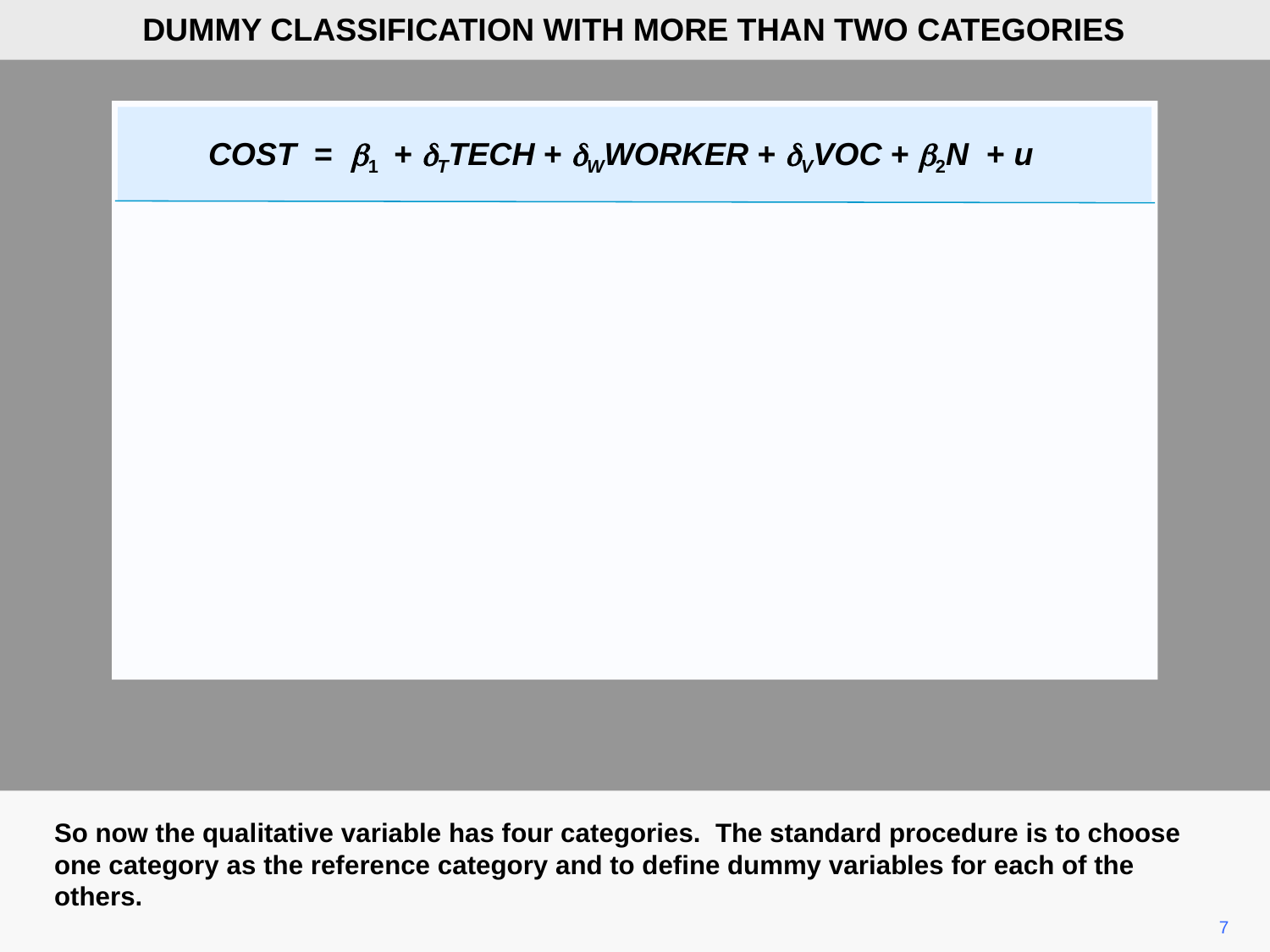

DUMMY CLASSIFICATION WITH MORE THAN TWO CATEGORIES

COST  =  β1 + δTTECH + δWWORKER + δVVOC + β2N  + u

So now the qualitative variable has four categories.  The standard procedure is to choose one category as the reference category and to define dummy variables for each of the others.
7